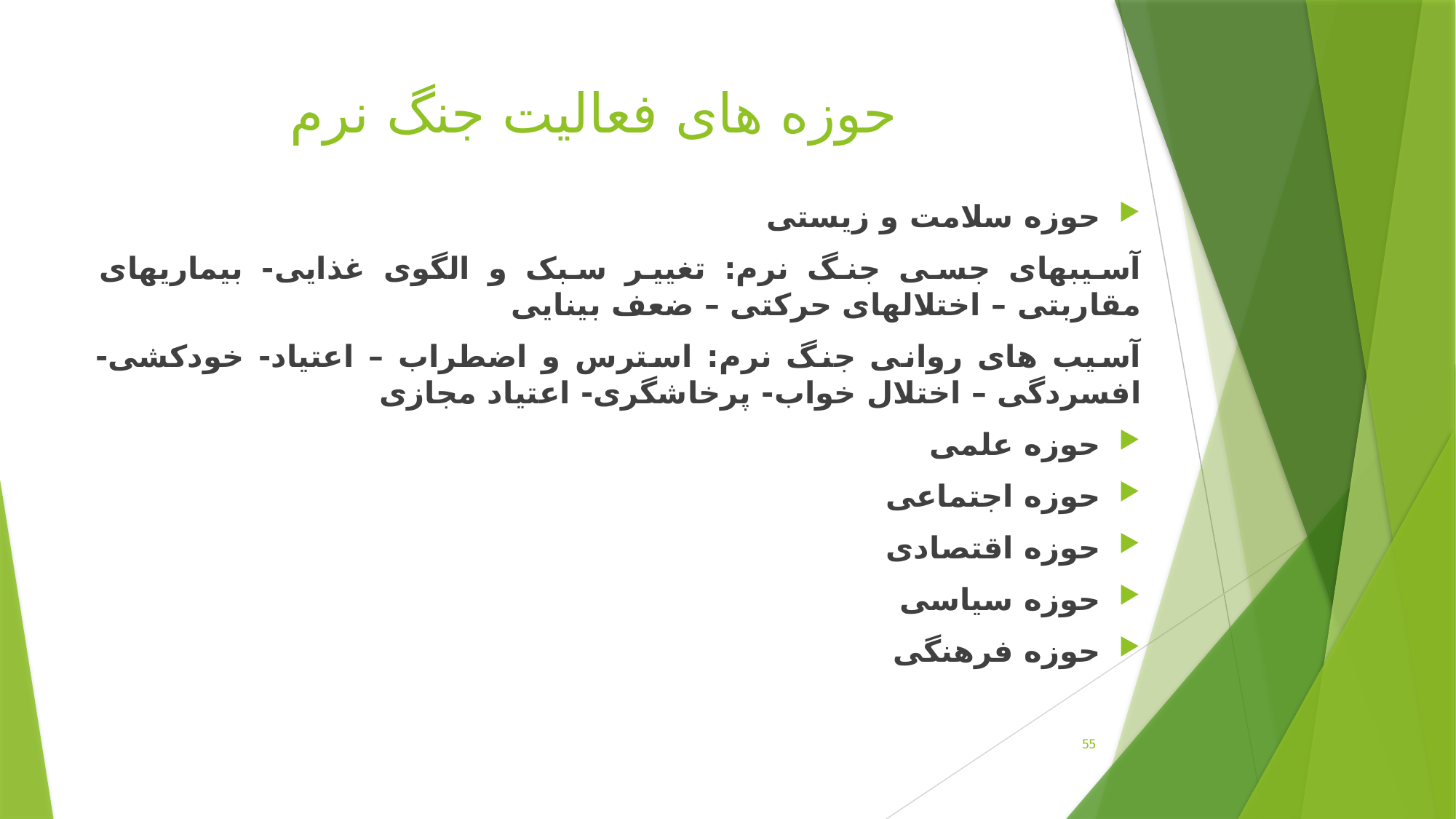

# حوزه های فعالیت جنگ نرم
حوزه سلامت و زیستی
آسیبهای جسی جنگ نرم: تغییر سبک و الگوی غذایی- بیماریهای مقاربتی – اختلالهای حرکتی – ضعف بینایی
آسیب های روانی جنگ نرم: استرس و اضطراب – اعتیاد- خودکشی- افسردگی – اختلال خواب- پرخاشگری- اعتیاد مجازی
حوزه علمی
حوزه اجتماعی
حوزه اقتصادی
حوزه سیاسی
حوزه فرهنگی
55